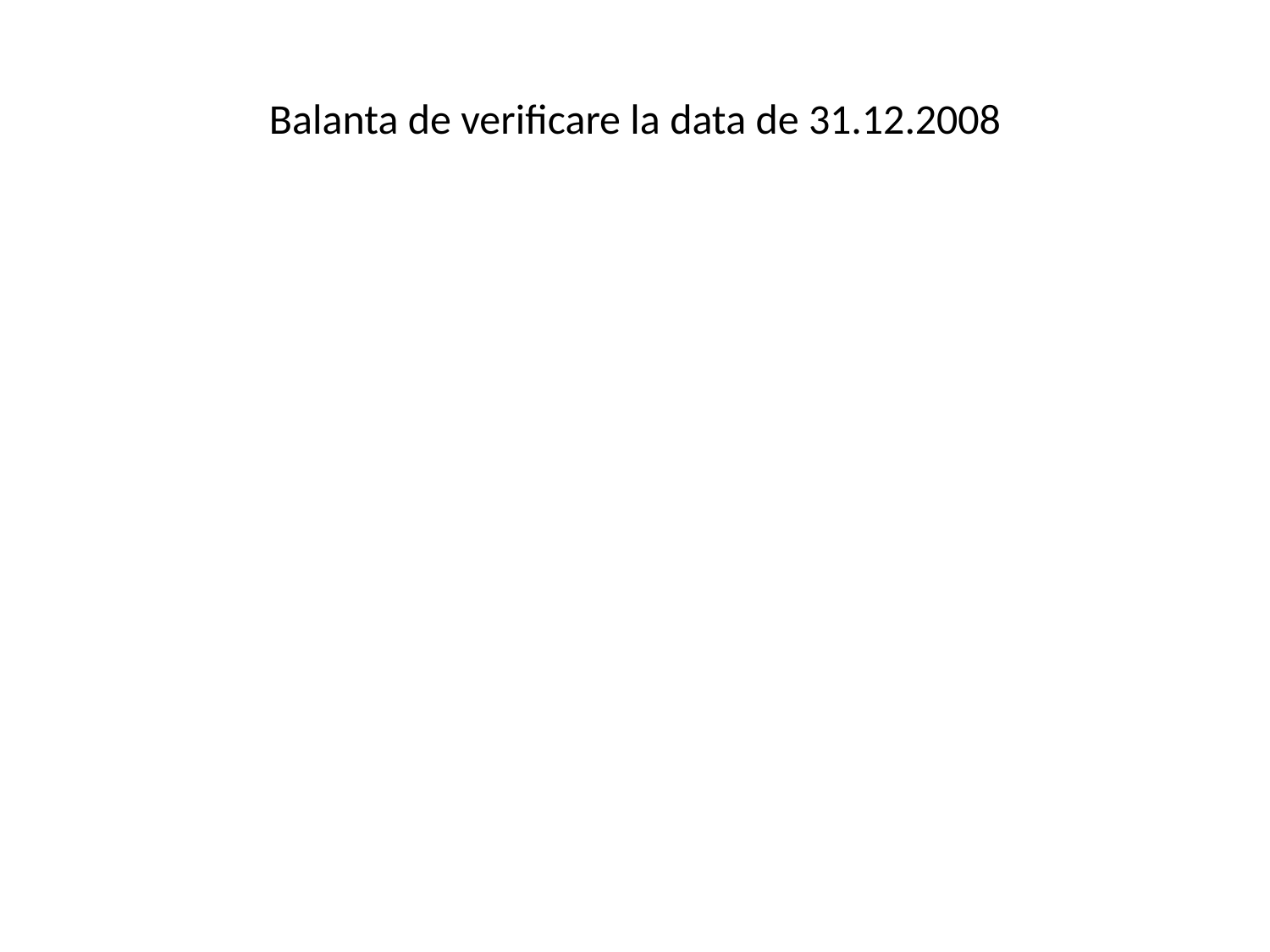

# Balanta de verificare la data de 31.12.2008